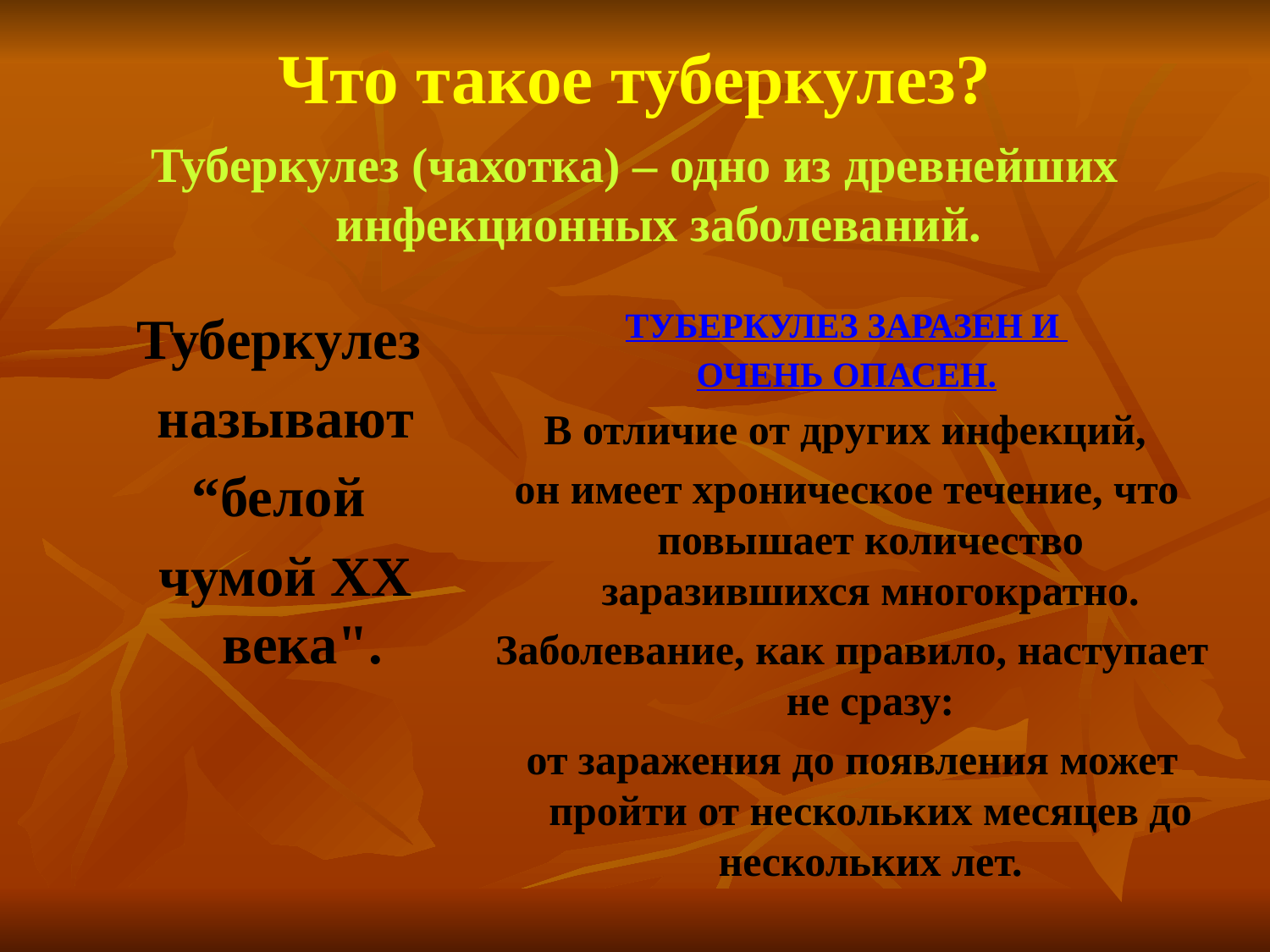

# Что такое туберкулез?
Туберкулез (чахотка) – одно из древнейших инфекционных заболеваний.

Туберкулез
называют
“белой
чумой ХХ века".

ТУБЕРКУЛЕЗ ЗАРАЗЕН И
ОЧЕНЬ ОПАСЕН.
 В отличие от других инфекций,
он имеет хроническое течение, что повышает количество заразившихся многократно.
 Заболевание, как правило, наступает не сразу:
 от заражения до появления может пройти от нескольких месяцев до нескольких лет.